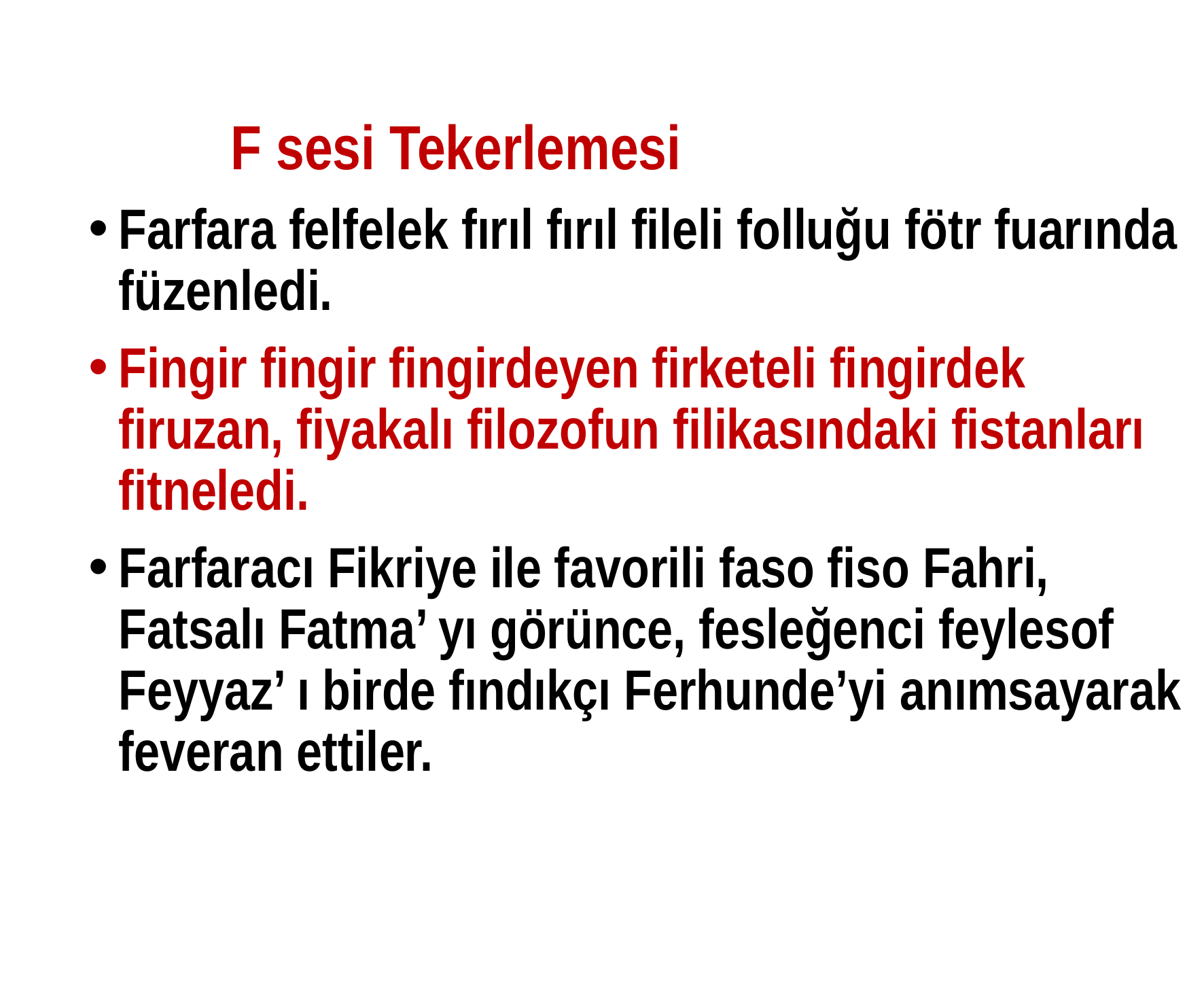

F sesi Tekerlemesi
Farfara felfelek fırıl fırıl fileli folluğu fötr fuarında füzenledi.
Fingir fingir fingirdeyen firketeli fingirdek firuzan, fiyakalı filozofun filikasındaki fistanları fitneledi.
Farfaracı Fikriye ile favorili faso fiso Fahri, Fatsalı Fatma’ yı görünce, fesleğenci feylesof Feyyaz’ ı birde fındıkçı Ferhunde’yi anımsayarak feveran ettiler.